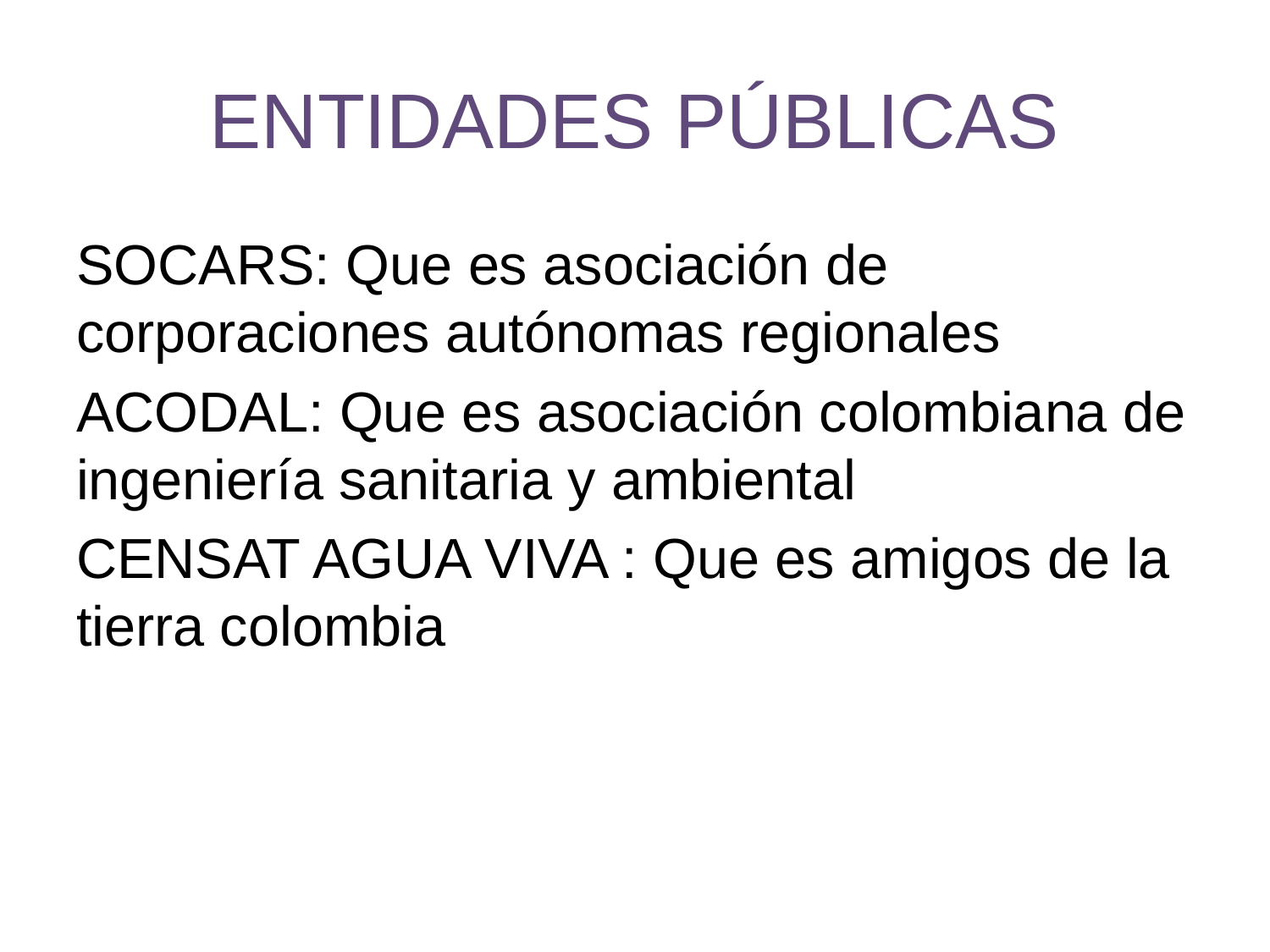

# ENTIDADES PÚBLICAS
SOCARS: Que es asociación de corporaciones autónomas regionales
ACODAL: Que es asociación colombiana de ingeniería sanitaria y ambiental
CENSAT AGUA VIVA : Que es amigos de la tierra colombia